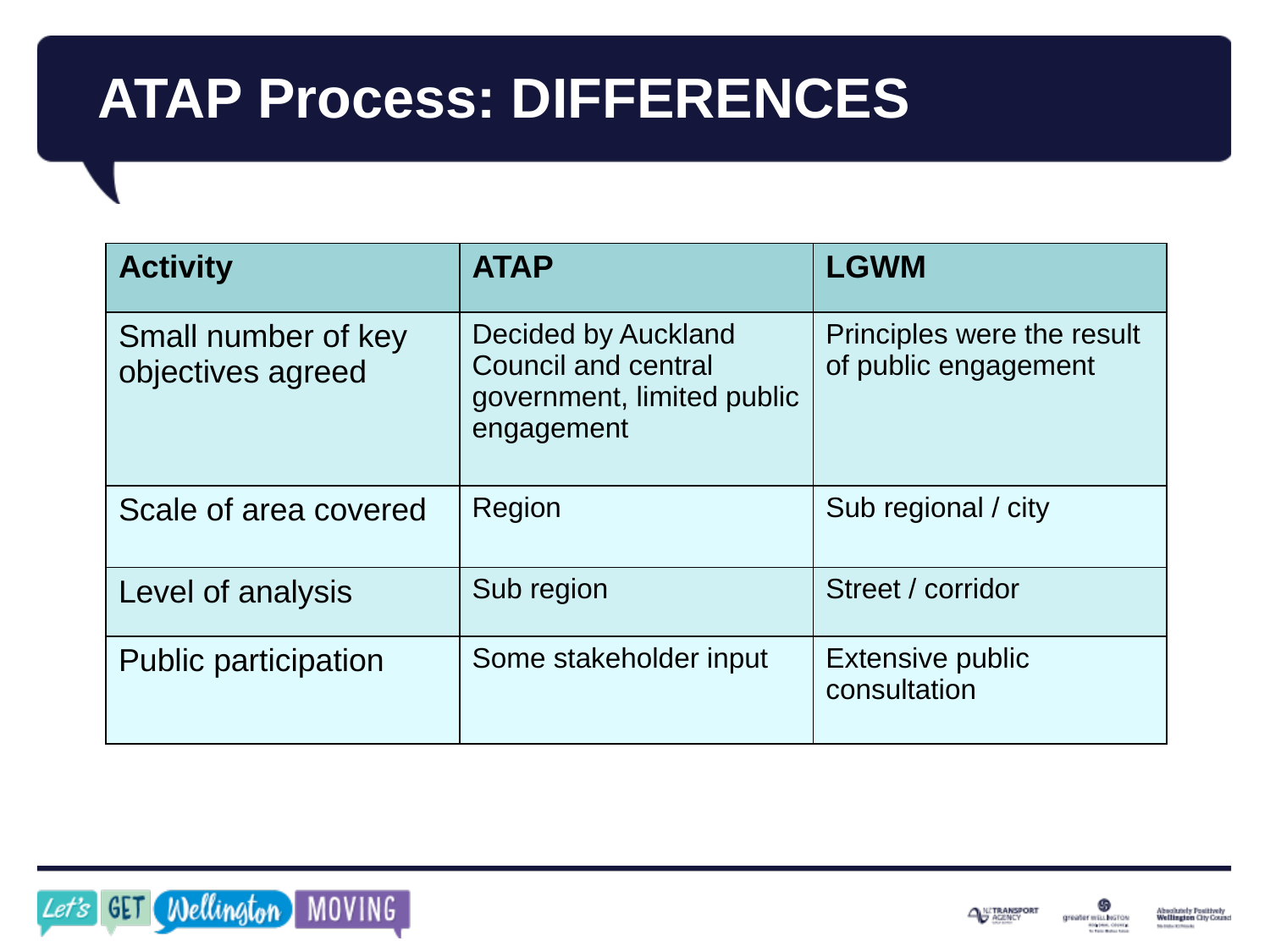

# ATAP Process: DIFFERENCES
| Activity | ATAP | LGWM |
| --- | --- | --- |
| Small number of key objectives agreed | Decided by Auckland Council and central government, limited public engagement | Principles were the result of public engagement |
| Scale of area covered | Region | Sub regional / city |
| Level of analysis | Sub region | Street / corridor |
| Public participation | Some stakeholder input | Extensive public consultation |